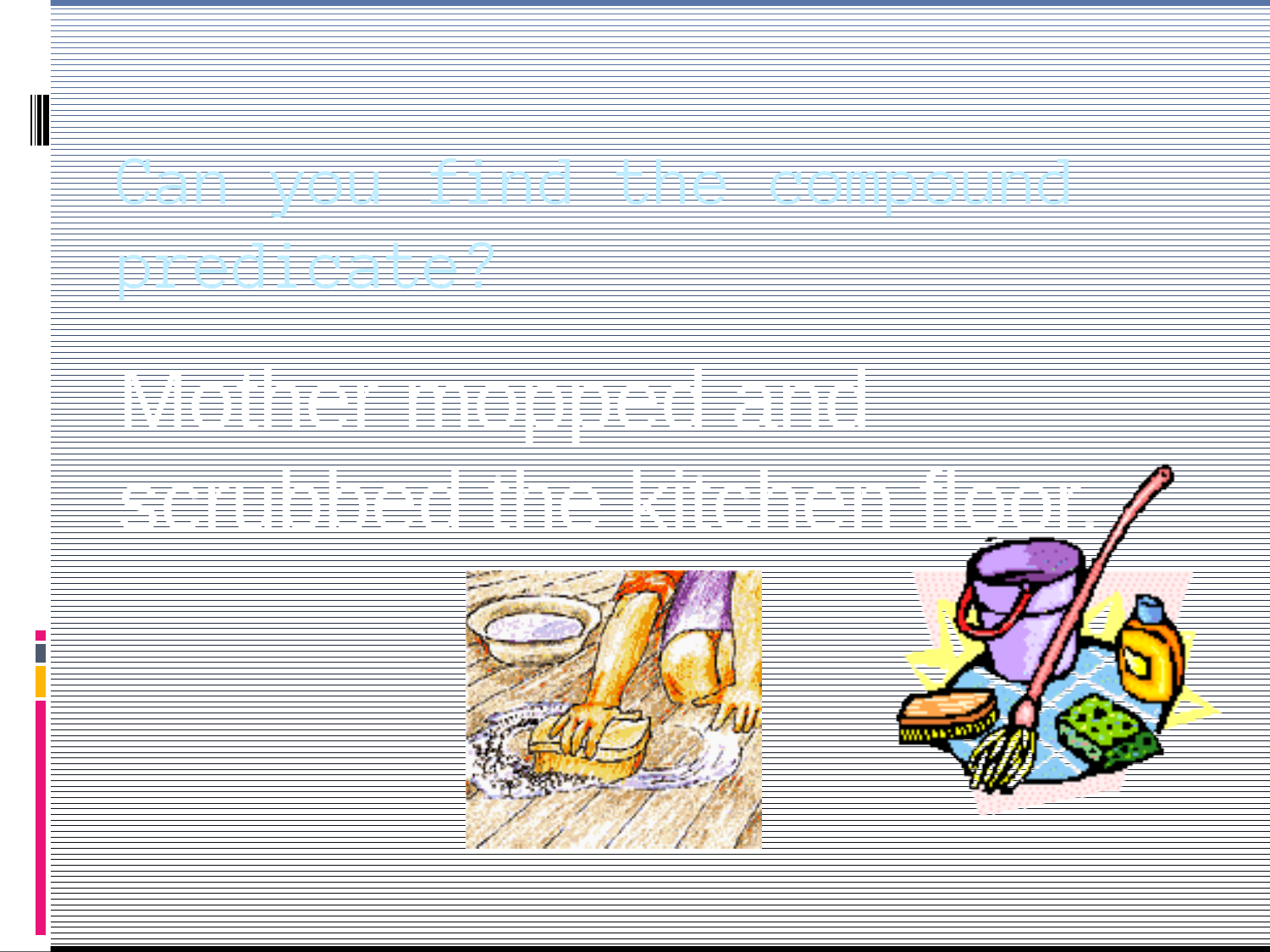

# Can you find the compound
predicate?
Mother mopped and  scrubbed the kitchen floor.